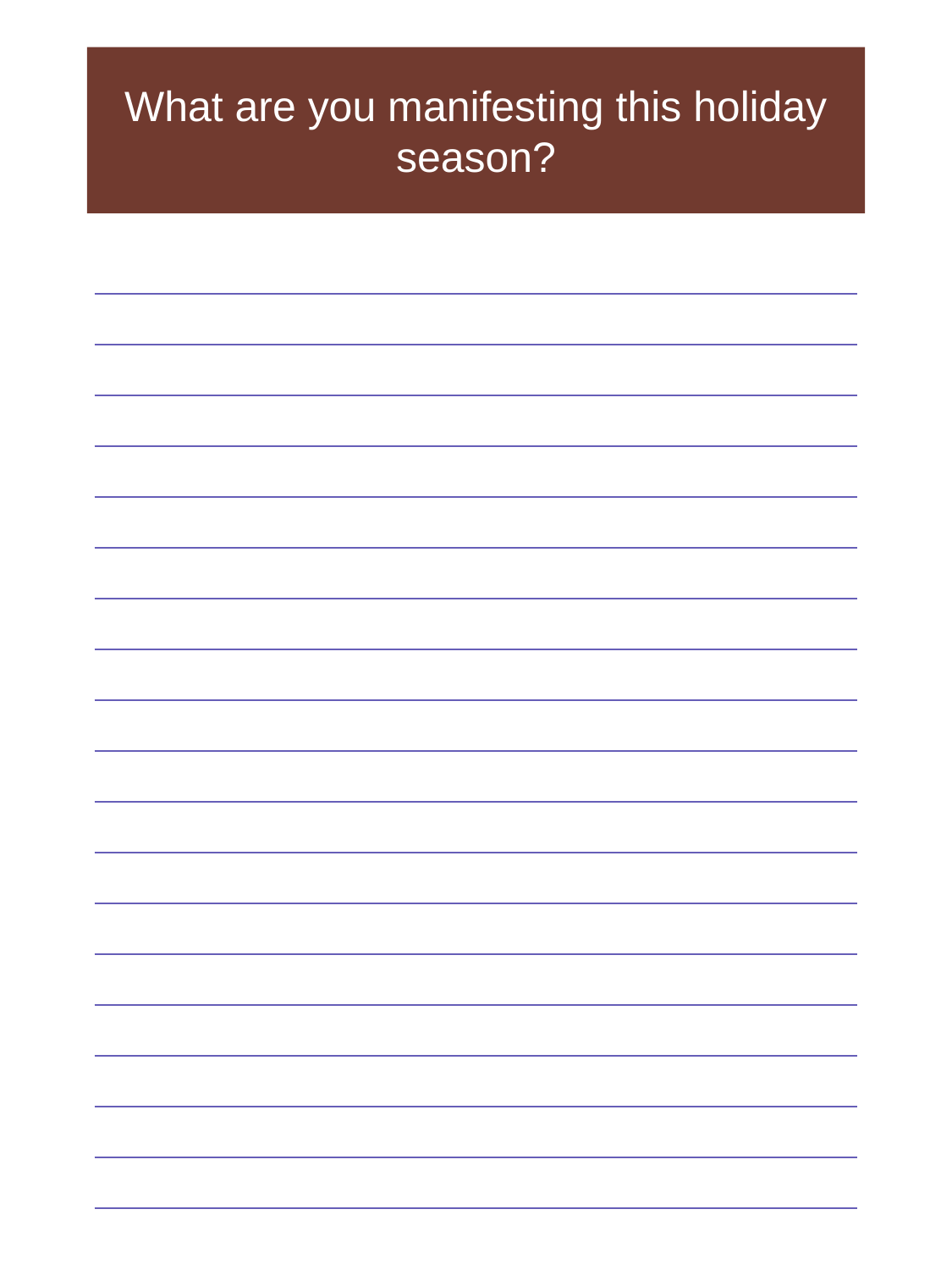

What are you manifesting this holiday season?
|  |
| --- |
|  |
|  |
|  |
|  |
|  |
|  |
|  |
|  |
|  |
|  |
|  |
|  |
|  |
|  |
|  |
|  |
|  |